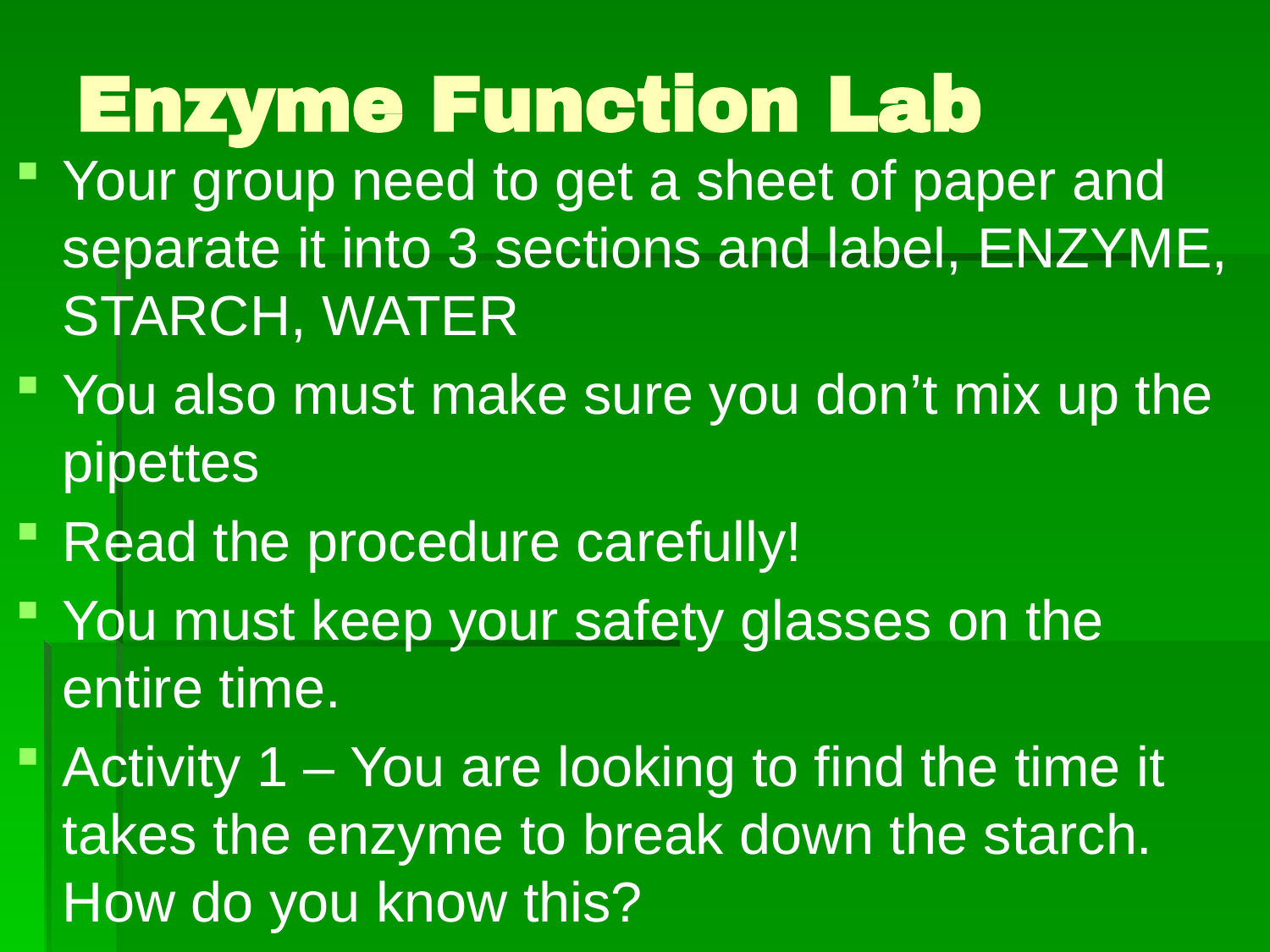

# Enzyme Function Lab
Your group need to get a sheet of paper and separate it into 3 sections and label, ENZYME, STARCH, WATER
You also must make sure you don’t mix up the pipettes
Read the procedure carefully!
You must keep your safety glasses on the entire time.
Activity 1 – You are looking to find the time it takes the enzyme to break down the starch.  How do you know this?